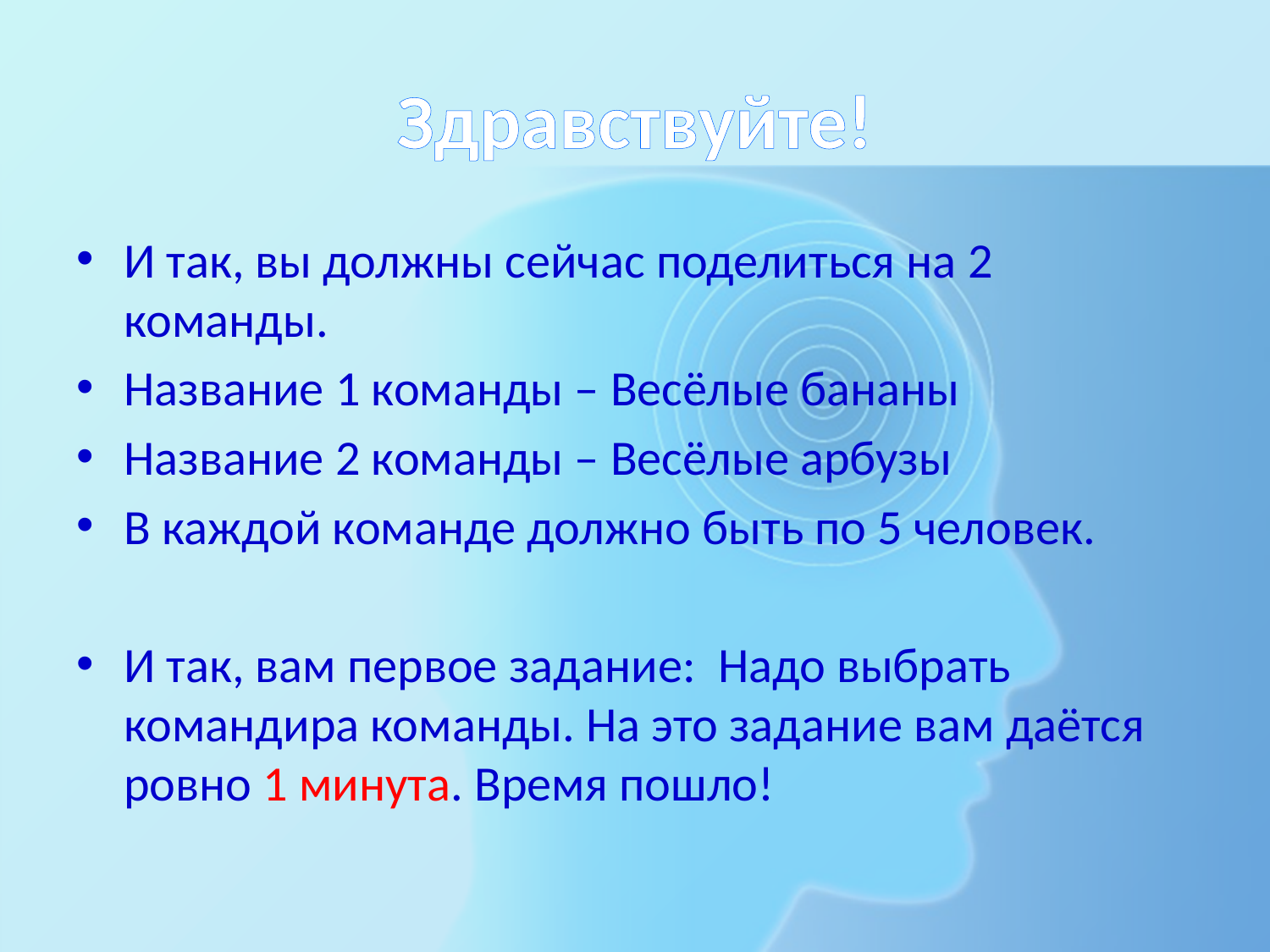

# Здравствуйте!
И так, вы должны сейчас поделиться на 2 команды.
Название 1 команды – Весёлые бананы
Название 2 команды – Весёлые арбузы
В каждой команде должно быть по 5 человек.

И так, вам первое задание:  Надо выбрать командира команды. На это задание вам даётся ровно 1 минута. Время пошло!